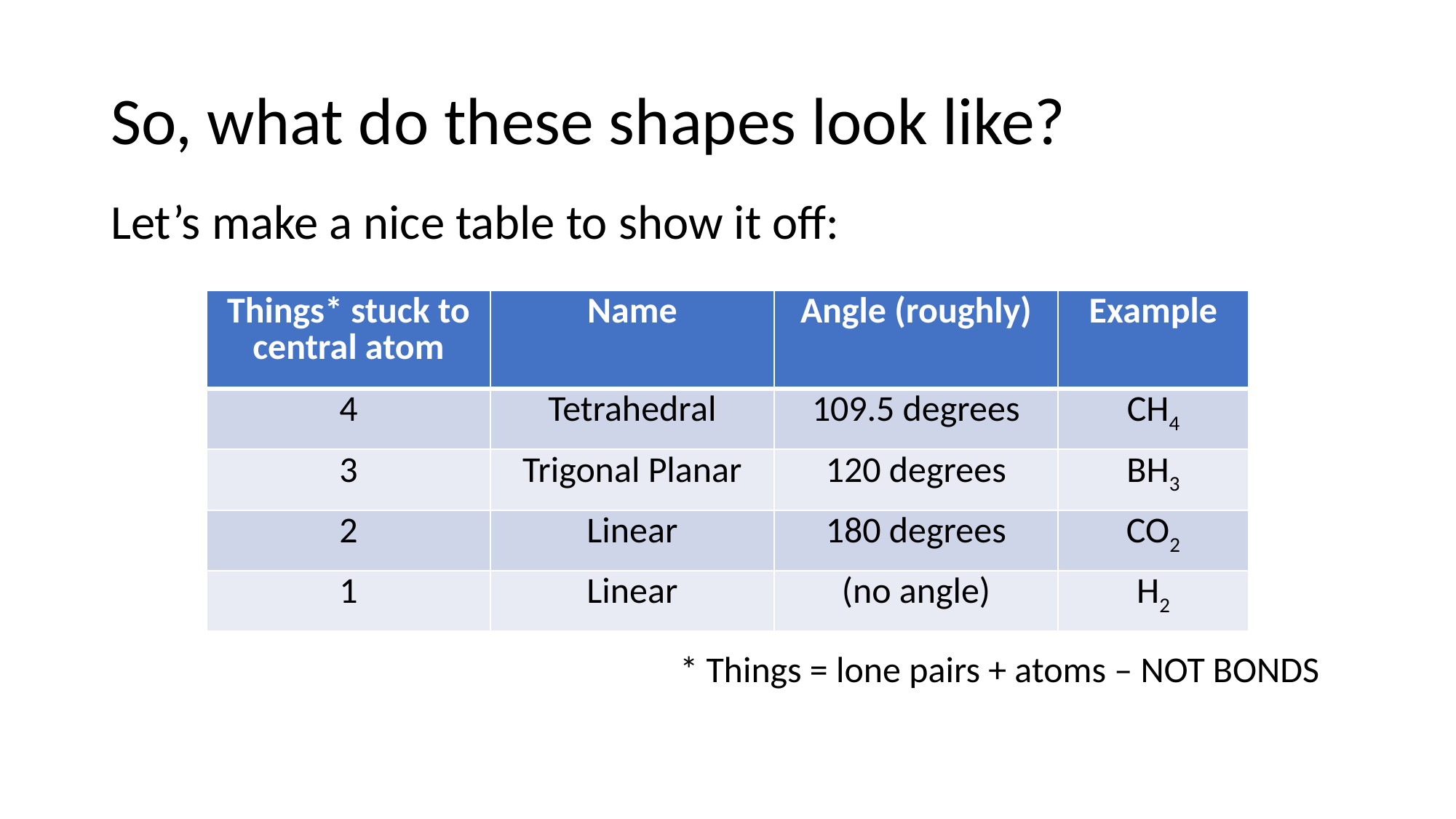

# So, what do these shapes look like?
Let’s make a nice table to show it off:

| Things\* stuck to central atom | Name | Angle (roughly) | Example |
| --- | --- | --- | --- |
| 4 | Tetrahedral | 109.5 degrees | CH4 |
| 3 | Trigonal Planar | 120 degrees | BH3 |
| 2 | Linear | 180 degrees | CO2 |
| 1 | Linear | (no angle) | H2 |
* Things = lone pairs + atoms – NOT BONDS